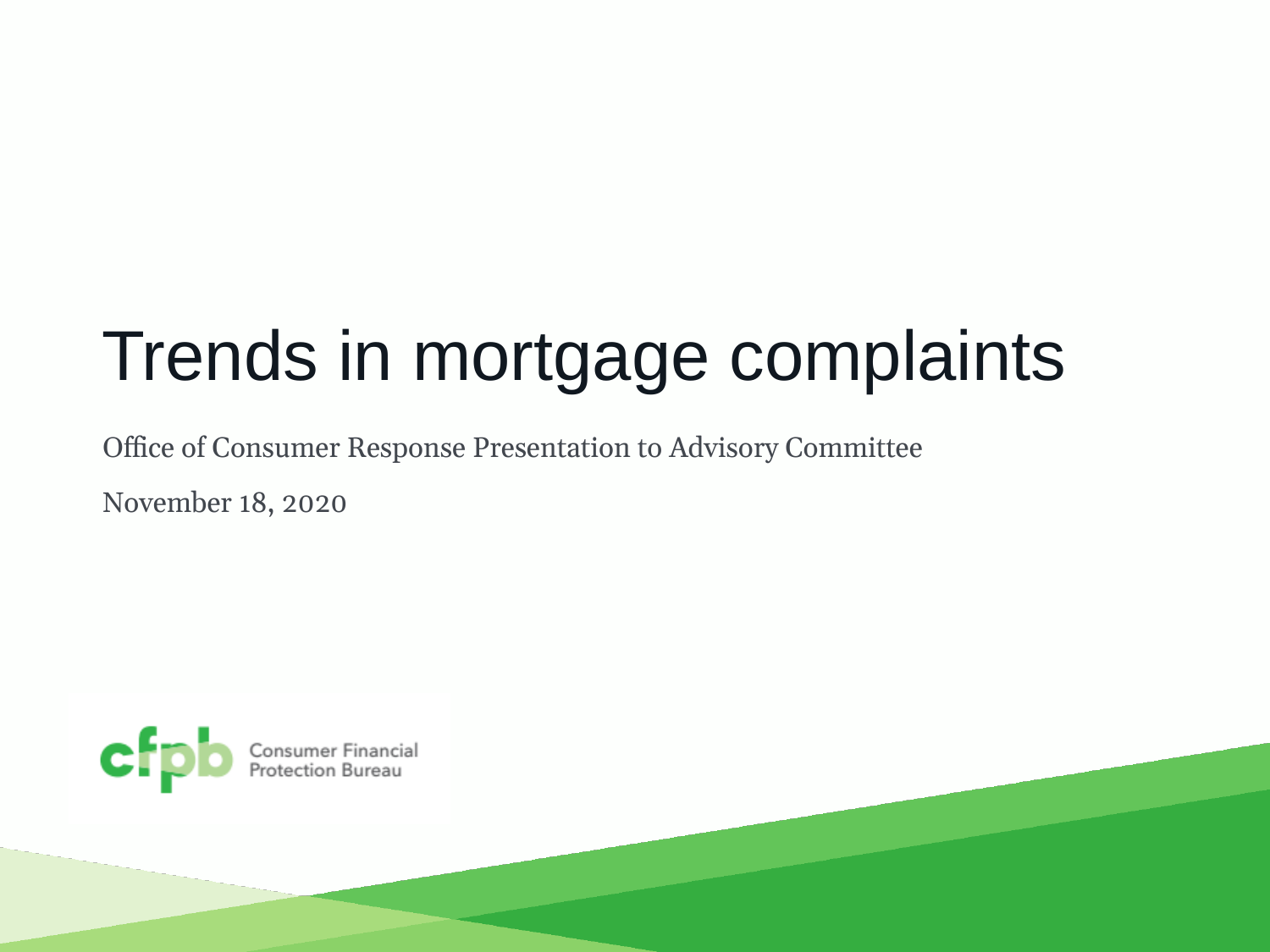

# Trends in mortgage complaints
Office of Consumer Response Presentation to Advisory Committee
November 18, 2020